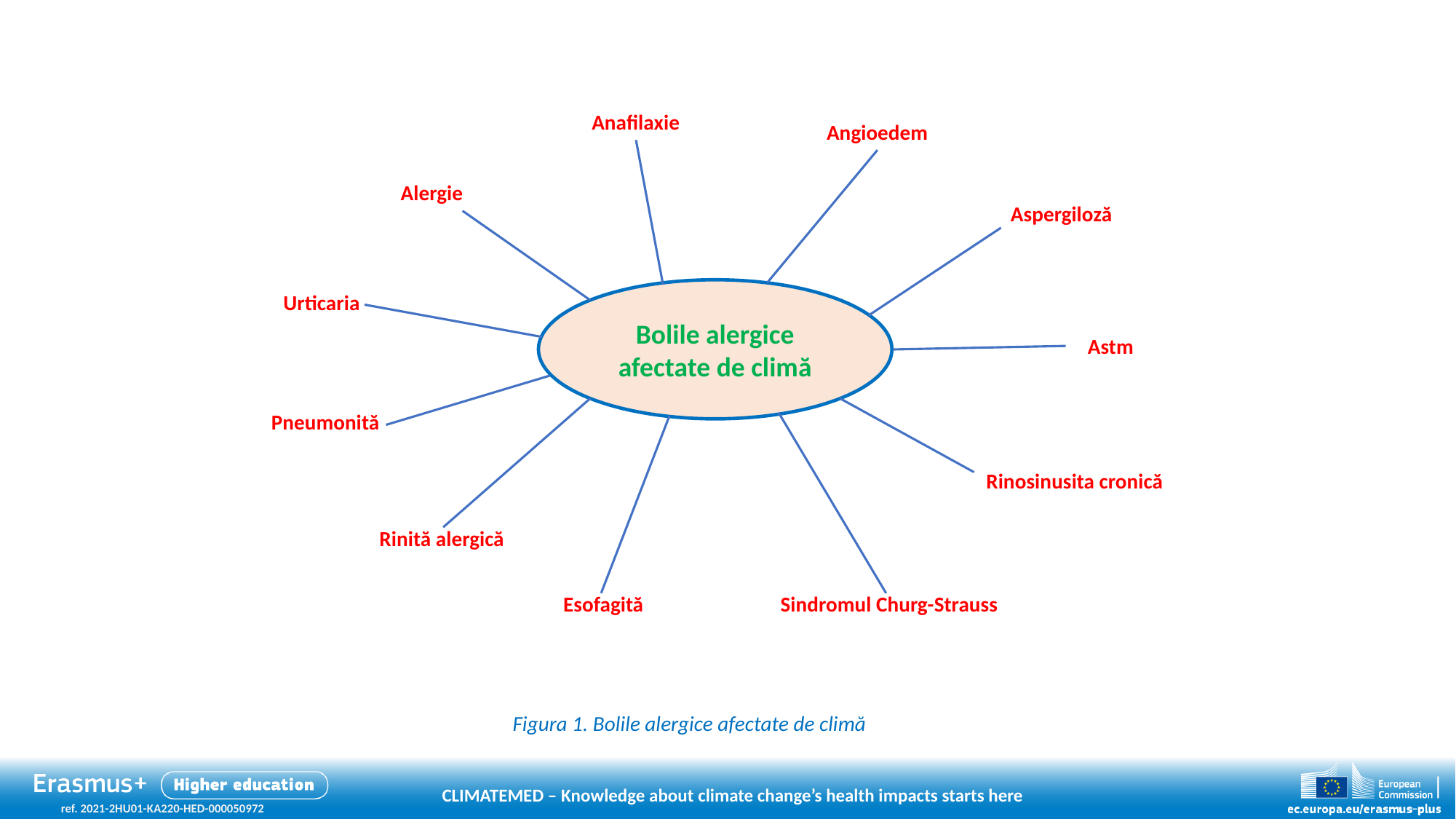

Anafilaxie
Angioedem
Alergie
Aspergiloză
Bolile alergice afectate de climă
Urticaria
Astm
Pneumonită
Rinosinusita cronică
Rinită alergică
Sindromul Churg-Strauss
Esofagită
Figura 1. Bolile alergice afectate de climă